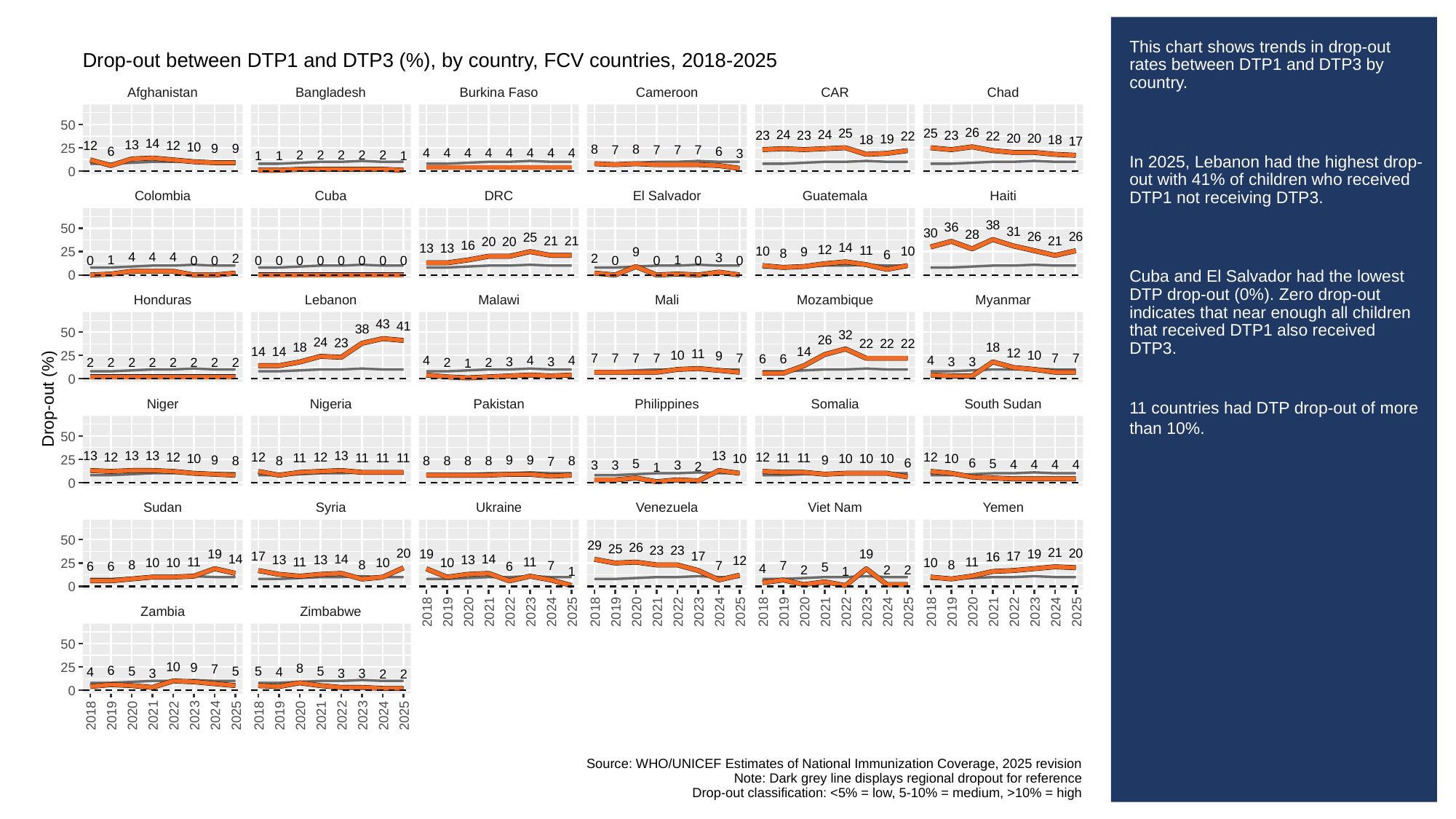

# This chart shows trends in drop-out rates between DTP1 and DTP3 by country.

In 2025, Lebanon had the highest drop-out with 41% of children who received DTP1 not receiving DTP3.

Cuba and El Salvador had the lowest DTP drop-out (0%). Zero drop-out indicates that near enough all children that received DTP1 also received DTP3.

11 countries had DTP drop-out of more than 10%.

Drop-out between DTP1 and DTP3 (%), by country, FCV countries, 2018-2025
Afghanistan
Bangladesh
Burkina Faso
Cameroon
CAR
Chad

50

26
25
25
24
24
23
23
23
22
22
20
20
19
18
18
17

14
13
12
12
10
25
9
9
8
8
7
7
7
7
6
6

4
4
4
4
4
4
4
4
3
2
2
2
2
2
1
1
1

0

Colombia
Cuba
DRC
El Salvador
Guatemala
Haiti

38
36
50
31
30

28
26
26
25
21
21
21
20
20

16
14
13
13
12
11
10
10
25
9
9
8
6

4
4
4
3
2
2
1
1
0
0
0
0
0
0
0
0
0
0
0
0
0
0
0

0

Honduras
Lebanon
Malawi
Mali
Mozambique
Myanmar

43

41
38
50
32

26
24
23

22
22
22
18
18

14
14
14
12

11
10
10
25
9
7
7
7
7
7
7
7
6
6

4
4
4
4
3
3
3
3
2
2
2
2
2
2
2
2
2
2
1

0

Drop-out (%)
Niger
Nigeria
Pakistan
Philippines
Somalia
South Sudan

50

13
13
13
13
13
12
12
12
12
12
12
11
11
11
11
11
11
10
10
10
10
10
10
25
9
9
9
9
8
8
8
8
8
8
8
7
6
6
5
5

4
4
4
4
3
3
3
2
1

0

Sudan
Syria
Ukraine
Venezuela
Viet Nam
Yemen

50

29
26
25
23
23
21
20
20
19
19
19
19
17
17
17

16
14
14
14
13
13
13
12
11
11
11
11
10
10
10
10
10
25

8
8
8
7
7
7
6
6
6
5

4
2
2
2
1
1

0

Zambia
Zimbabwe
2018
2019
2020
2021
2022
2023
2024
2025
2018
2019
2020
2021
2022
2023
2024
2025
2018
2019
2020
2021
2022
2023
2024
2025
2018
2019
2020
2021
2022
2023
2024
2025

50

10
25
9
8
7
6
5
5
5
5

4
4
3
3
3
2
2

0

2018
2019
2020
2021
2022
2023
2024
2025
2018
2019
2020
2021
2022
2023
2024
2025
Source: WHO/UNICEF Estimates of National Immunization Coverage, 2025 revision
Note: Dark grey line displays regional dropout for reference
Drop-out classification: <5% = low, 5-10% = medium, >10% = high